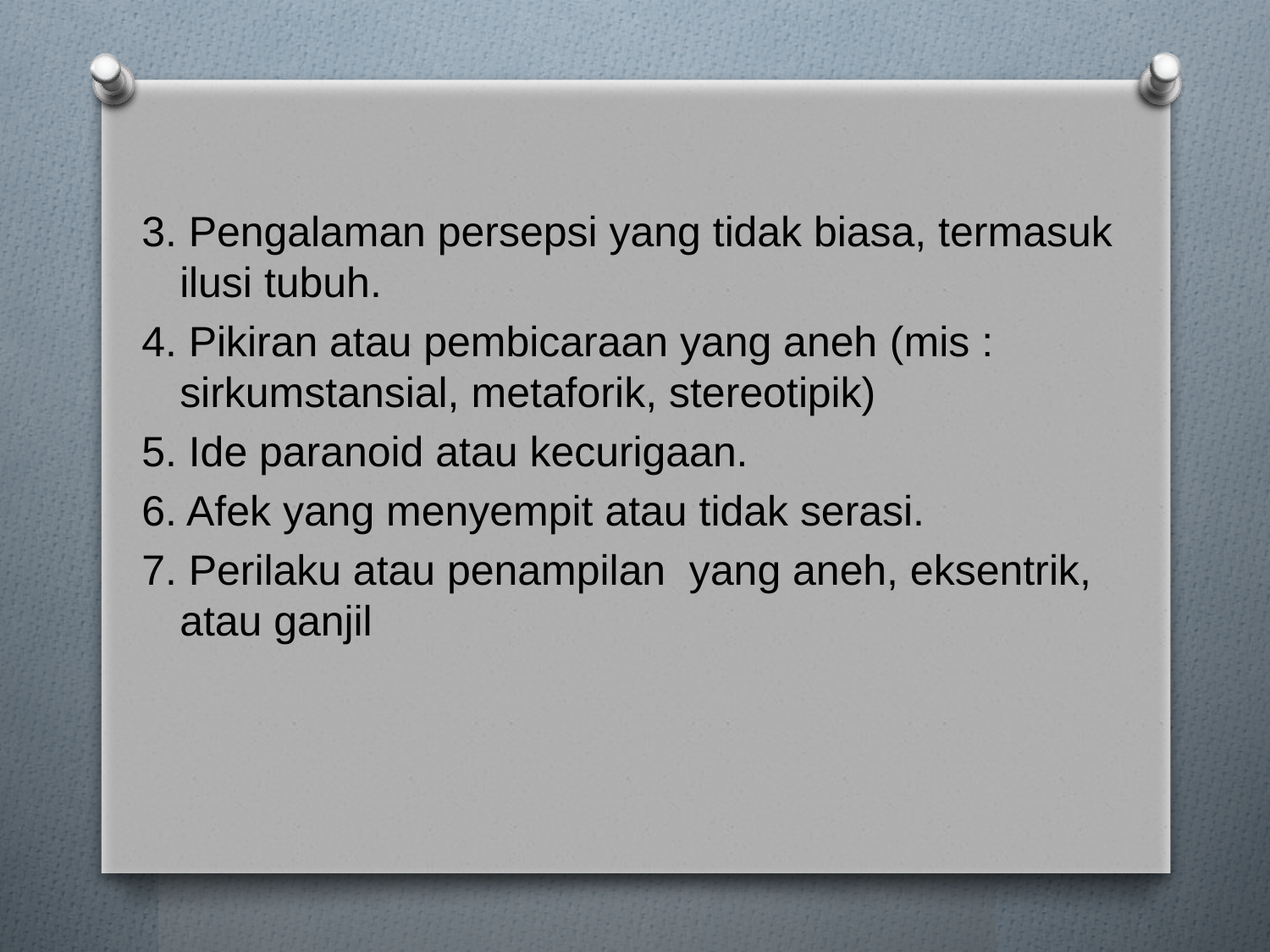

3. Pengalaman persepsi yang tidak biasa, termasuk ilusi tubuh.
4. Pikiran atau pembicaraan yang aneh (mis : sirkumstansial, metaforik, stereotipik)
5. Ide paranoid atau kecurigaan.
6. Afek yang menyempit atau tidak serasi.
7. Perilaku atau penampilan  yang aneh, eksentrik, atau ganjil